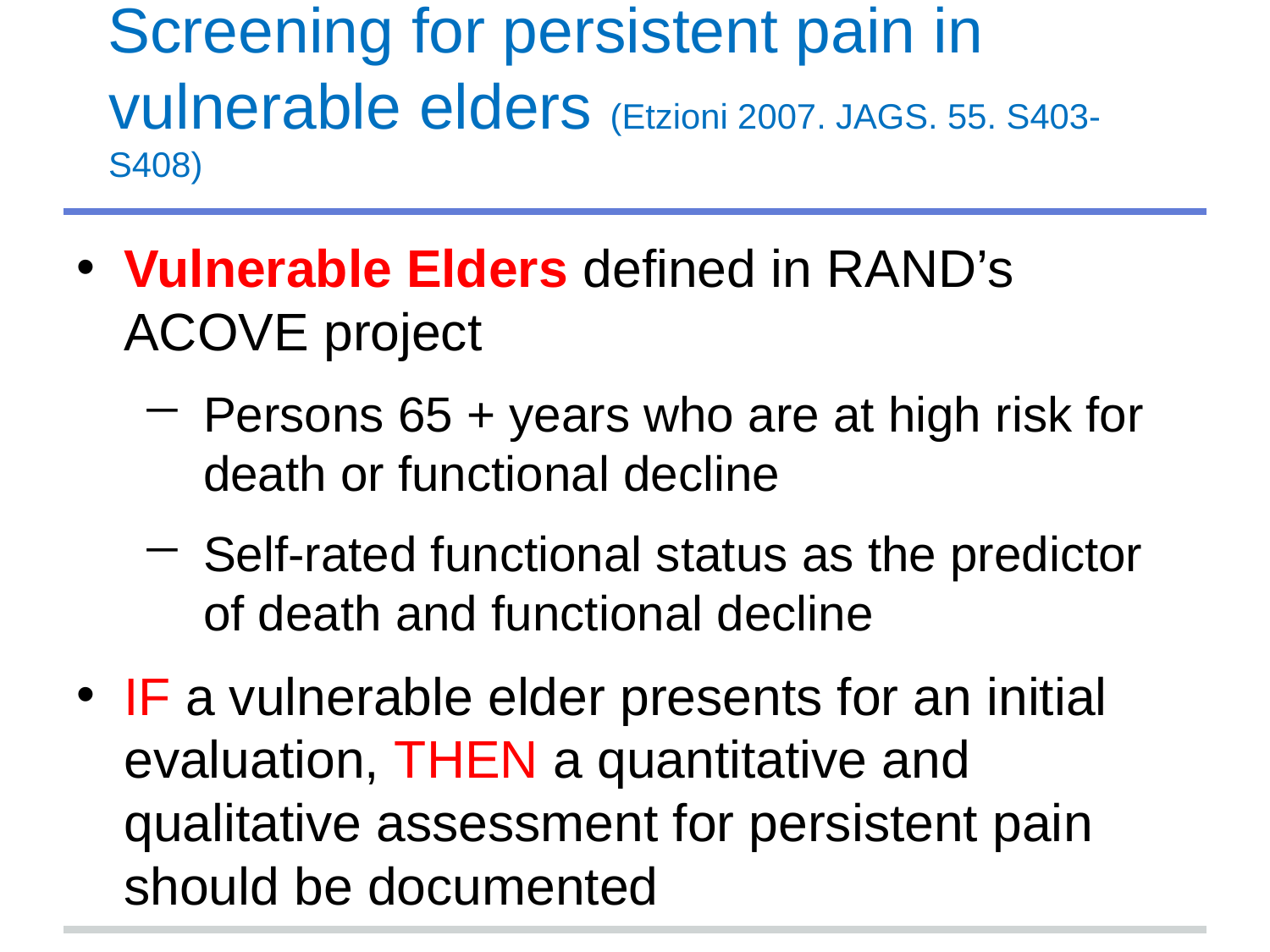

# Screening for persistent pain in vulnerable elders (Etzioni 2007. JAGS. 55. S403-S408)
Vulnerable Elders defined in RAND’s ACOVE project
Persons 65 + years who are at high risk for death or functional decline
Self-rated functional status as the predictor of death and functional decline
IF a vulnerable elder presents for an initial evaluation, THEN a quantitative and qualitative assessment for persistent pain should be documented